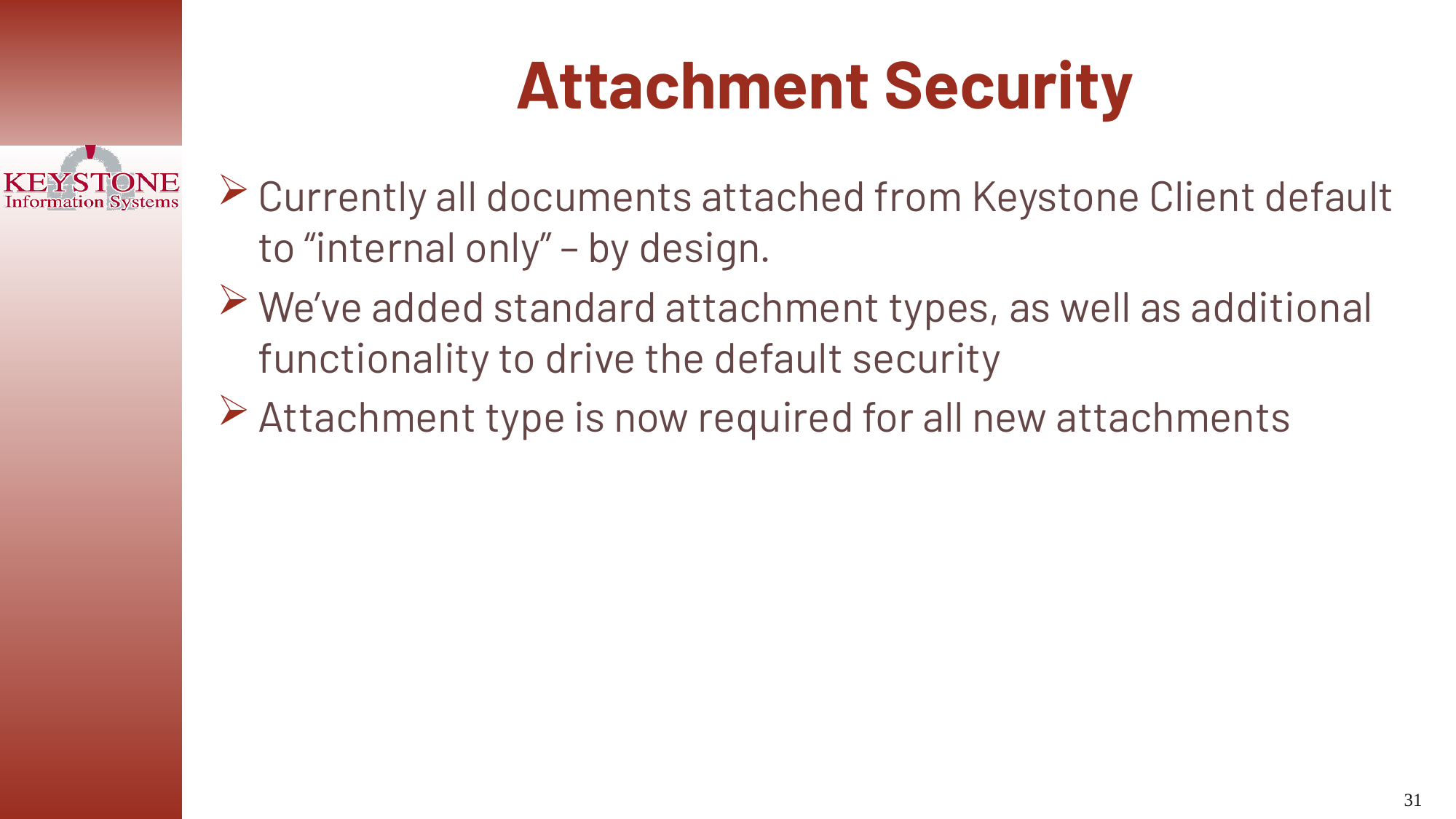

Attachment Security
Currently all documents attached from Keystone Client default to “internal only” – by design.
We’ve added standard attachment types, as well as additional functionality to drive the default security
Attachment type is now required for all new attachments
31